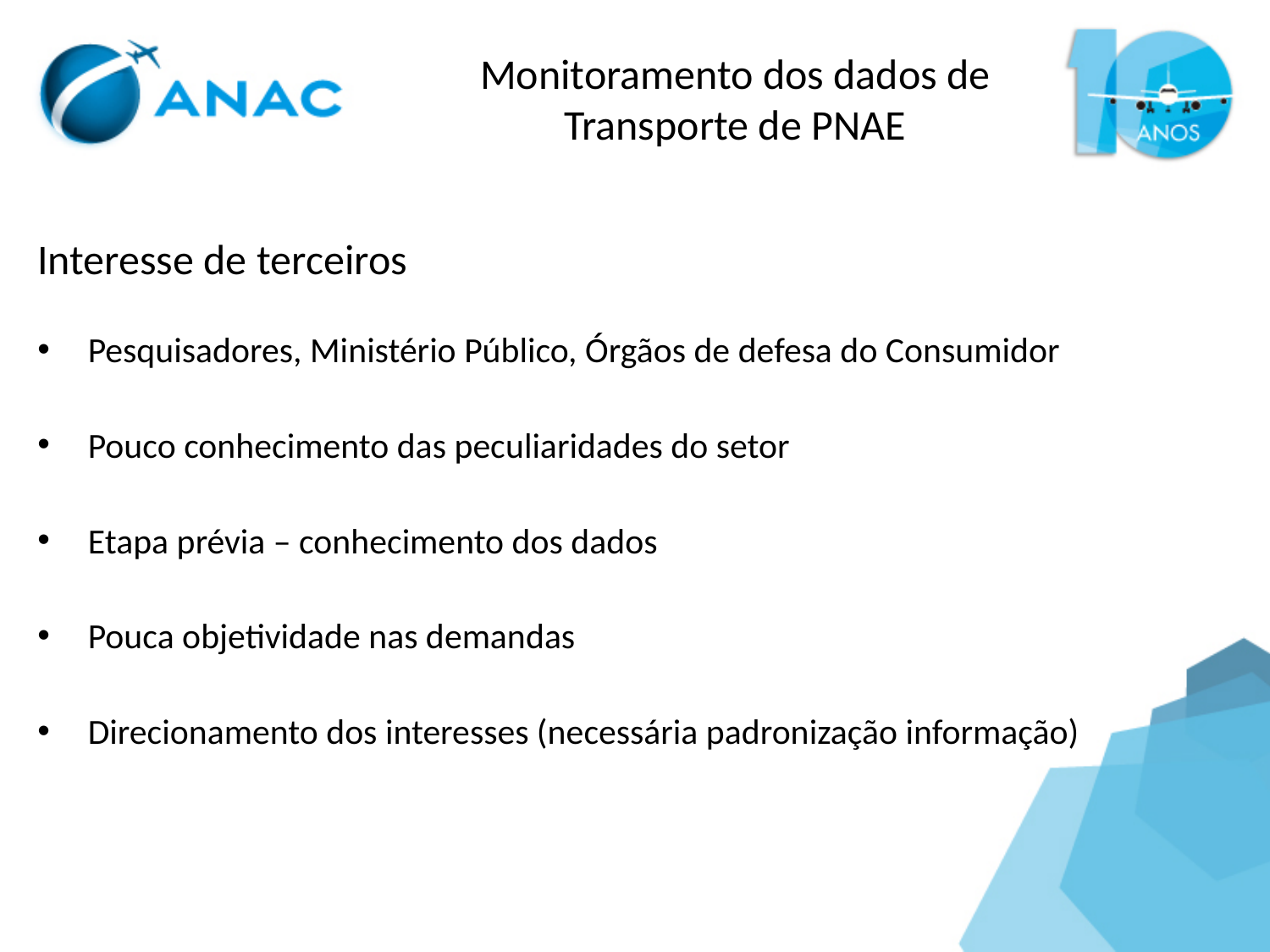

Monitoramento dos dados de Transporte de PNAE
Interesse de terceiros

Pesquisadores, Ministério Público, Órgãos de defesa do Consumidor

Pouco conhecimento das peculiaridades do setor

Etapa prévia – conhecimento dos dados

Pouca objetividade nas demandas

Direcionamento dos interesses (necessária padronização informação)